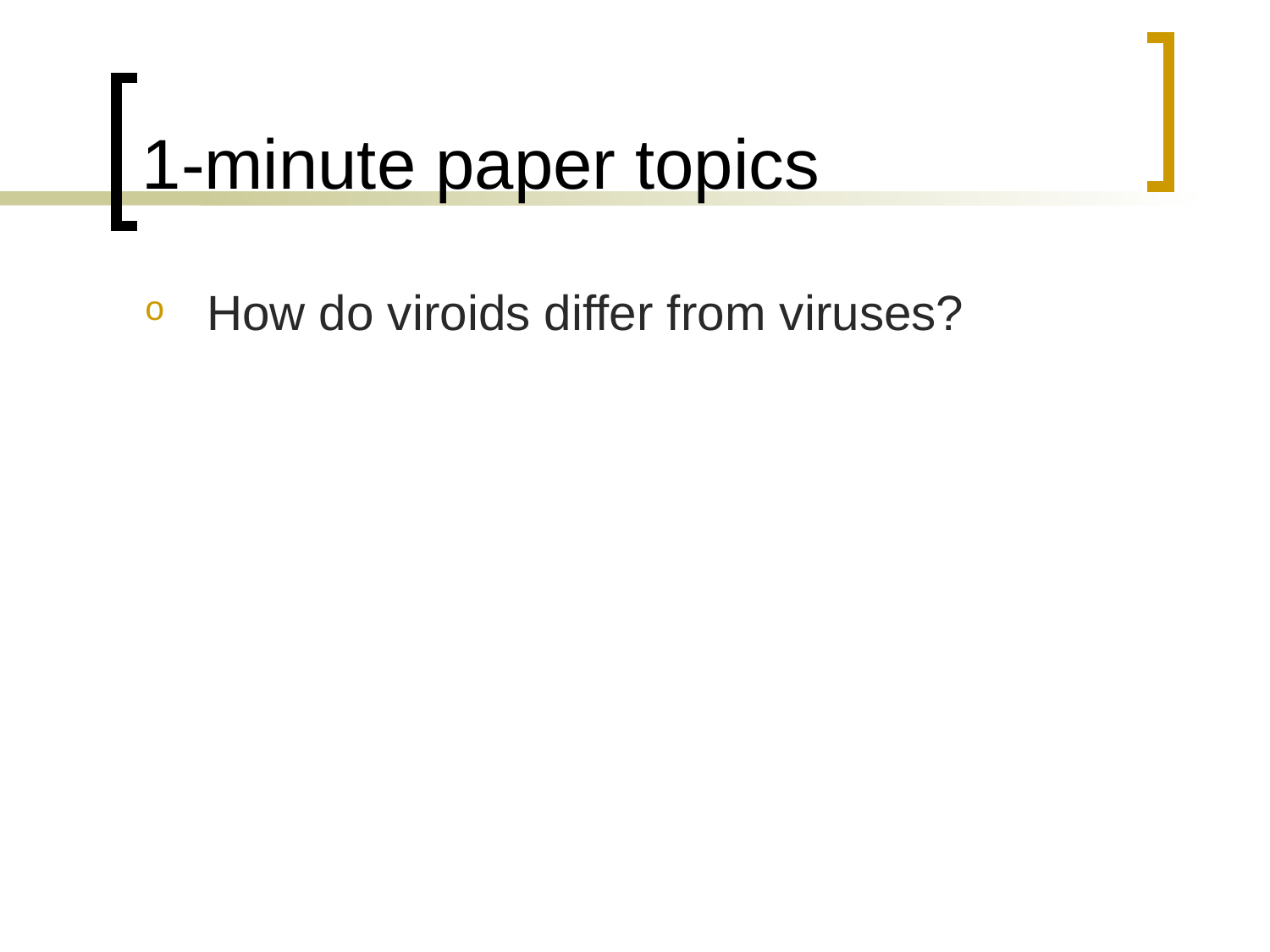

# 1-minute paper topics
How do viroids differ from viruses?